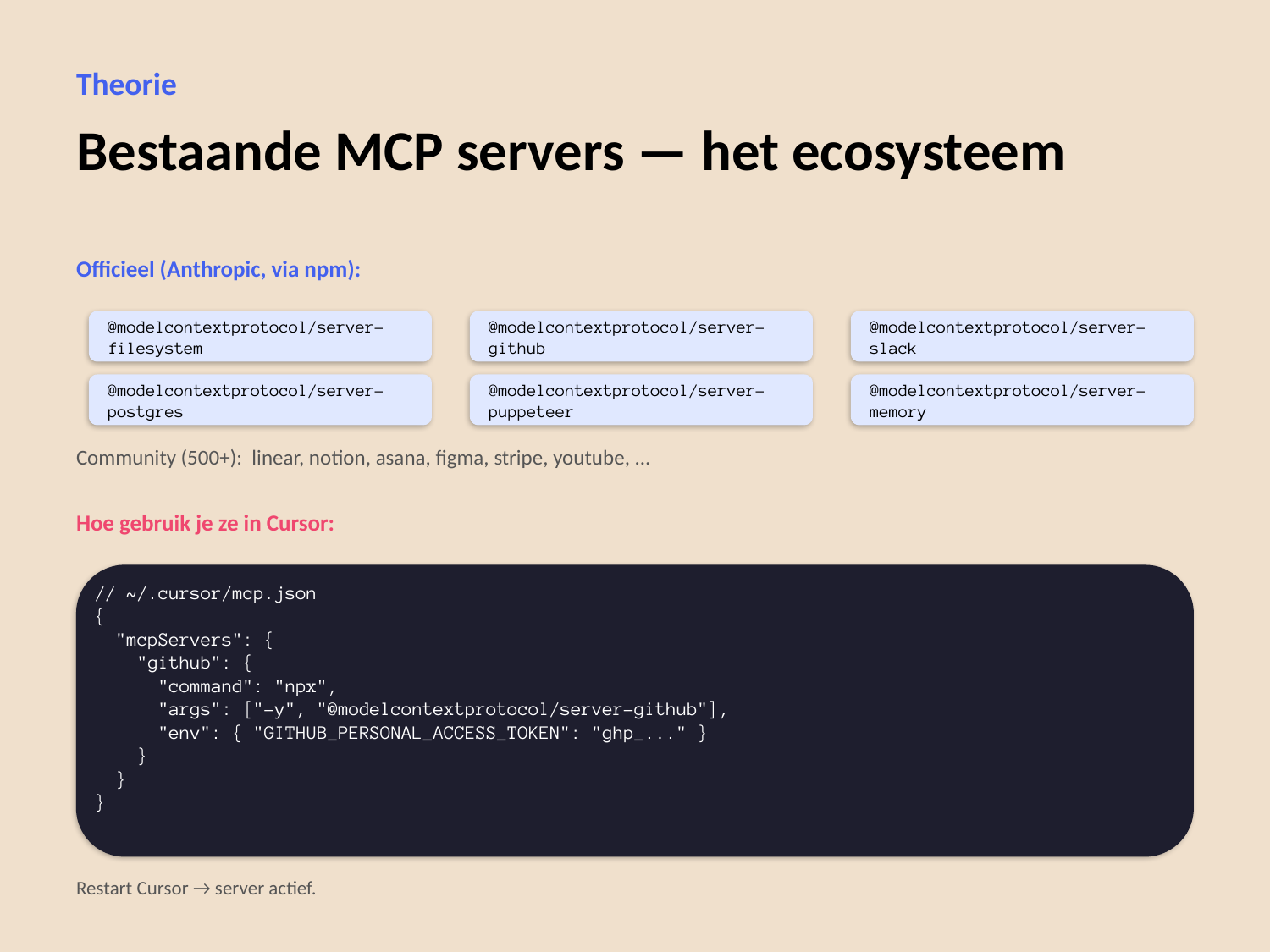

Theorie
Bestaande MCP servers — het ecosysteem
Officieel (Anthropic, via npm):

@modelcontextprotocol/server-filesystem

@modelcontextprotocol/server-github

@modelcontextprotocol/server-slack

@modelcontextprotocol/server-postgres

@modelcontextprotocol/server-puppeteer

@modelcontextprotocol/server-memory
Community (500+):  linear, notion, asana, figma, stripe, youtube, ...
Hoe gebruik je ze in Cursor:

// ~/.cursor/mcp.json
{
  "mcpServers": {
    "github": {
      "command": "npx",
      "args": ["-y", "@modelcontextprotocol/server-github"],
      "env": { "GITHUB_PERSONAL_ACCESS_TOKEN": "ghp_..." }
    }
  }
}
Restart Cursor → server actief.